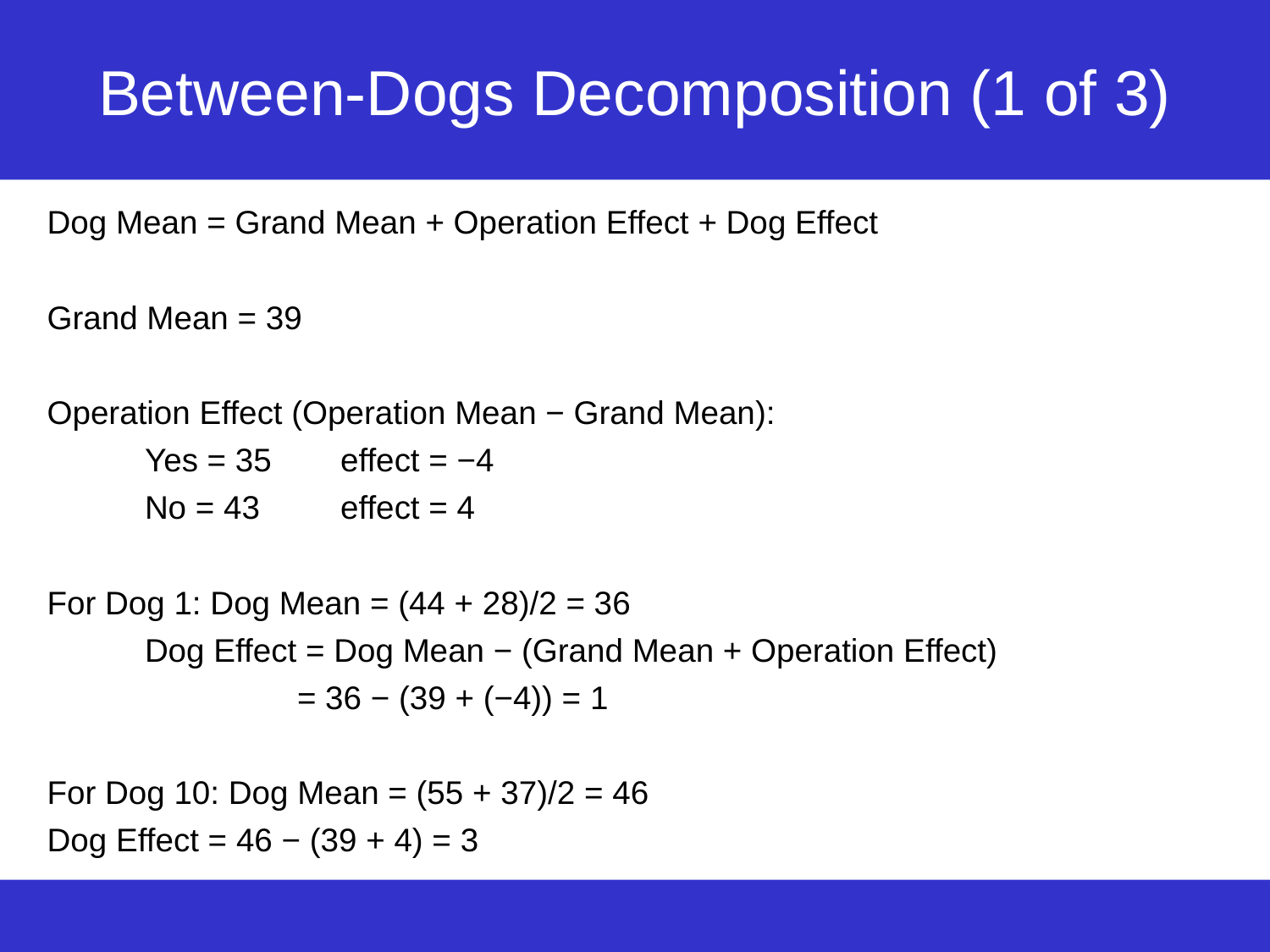

# Between-Dogs Decomposition (1 of 3)
Dog Mean = Grand Mean + Operation Effect + Dog Effect

Grand Mean = 39

Operation Effect (Operation Mean − Grand Mean):
	Yes = 35 	effect = −4
	No = 43 	effect = 4

For Dog 1: Dog Mean = (44 + 28)/2 = 36
	Dog Effect = Dog Mean − (Grand Mean + Operation Effect)
	      = 36 − (39 + (−4)) = 1

For Dog 10: Dog Mean = (55 + 37)/2 = 46
Dog Effect = 46 − (39 + 4) = 3